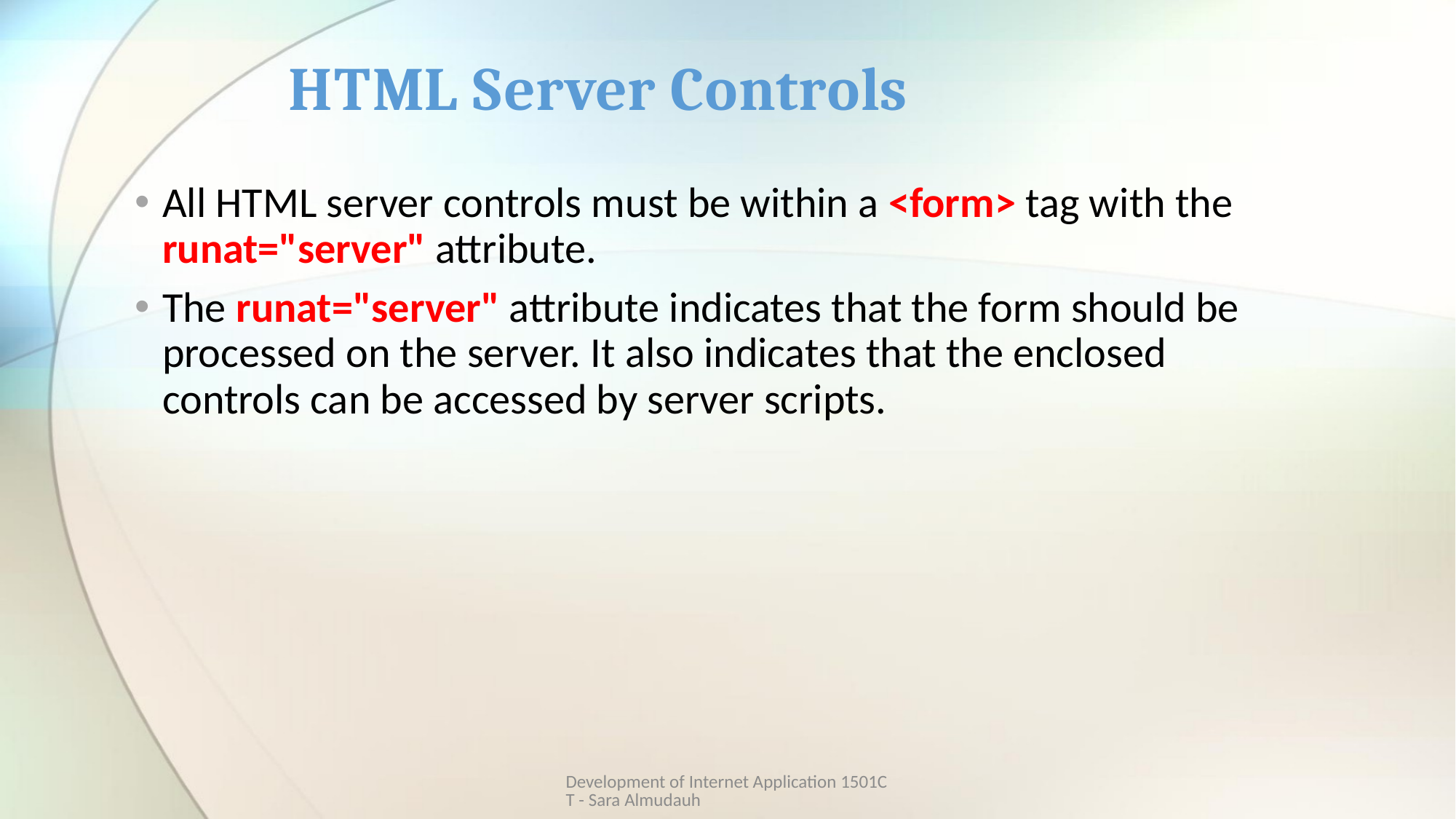

# HTML Server Controls
All HTML server controls must be within a <form> tag with the runat="server" attribute.
The runat="server" attribute indicates that the form should be processed on the server. It also indicates that the enclosed controls can be accessed by server scripts.
Development of Internet Application 1501CT - Sara Almudauh